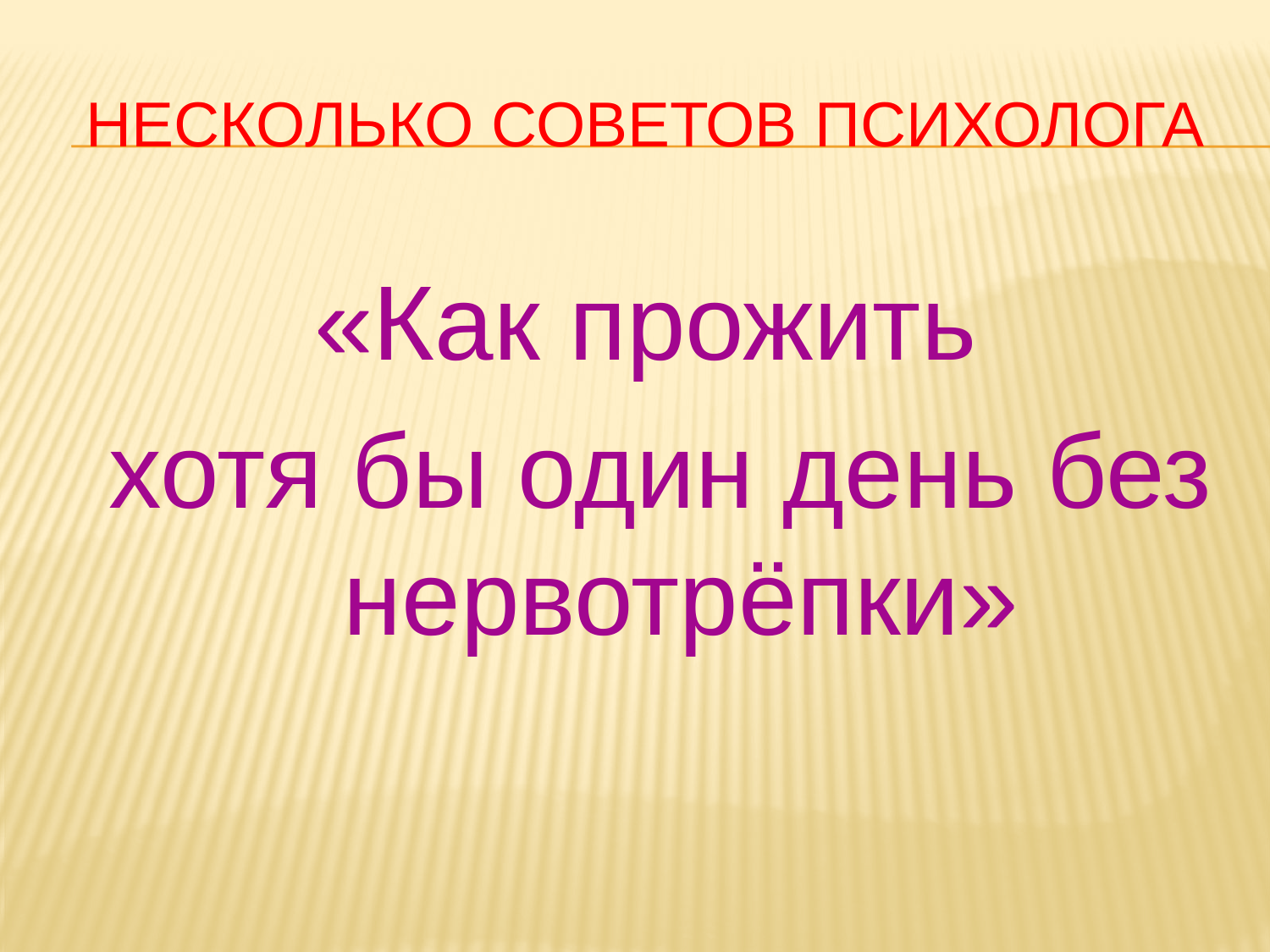

# Несколько советов психолога
«Как прожить
 хотя бы один день без нервотрёпки»